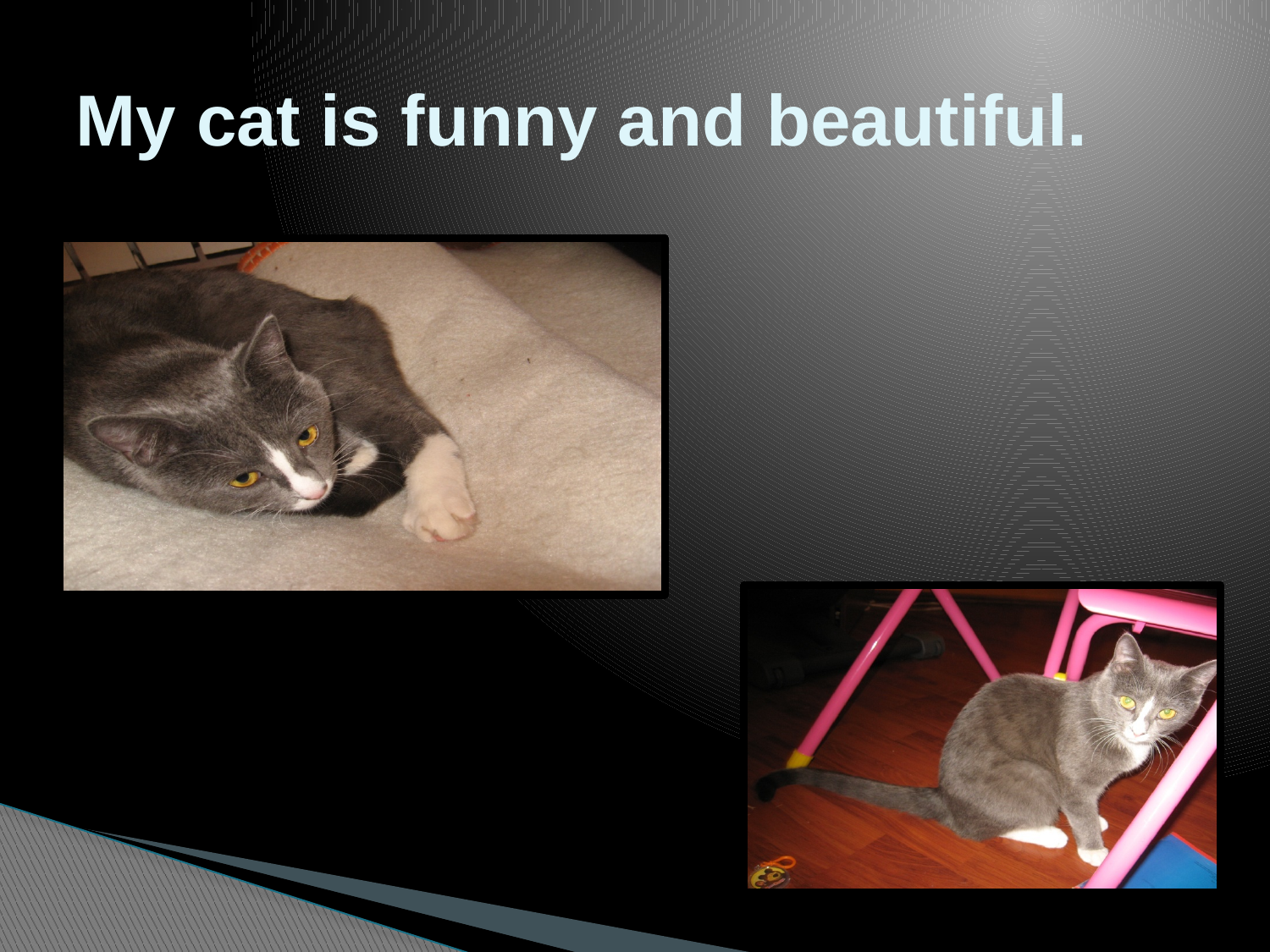

# My cat is funny and beautiful.